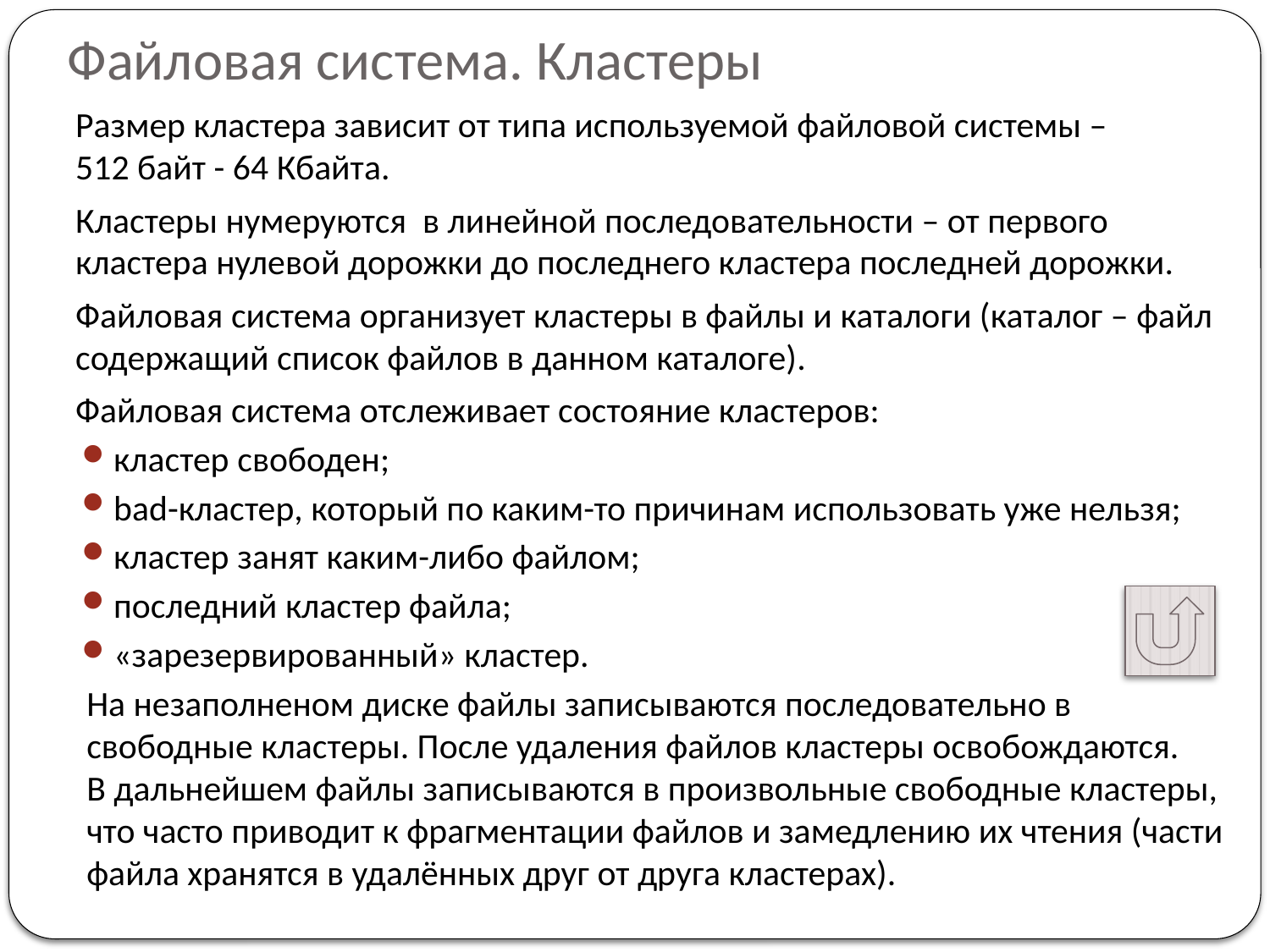

# Файловая система. Кластеры
	Размер кластера зависит от типа используемой файловой системы –
512 байт - 64 Кбайта.
	Кластеры нумеруются  в линейной последовательности – от первого кластера нулевой дорожки до последнего кластера последней дорожки.
	Файловая система организует кластеры в файлы и каталоги (каталог – файл содержащий список файлов в данном каталоге).
	Файловая система отслеживает состояние кластеров:
кластер свободен;
bad-кластер, который по каким-то причинам использовать уже нельзя;
кластер занят каким-либо файлом;
последний кластер файла;
«зарезервированный» кластер.
	На незаполненом диске файлы записываются последовательно в свободные кластеры. После удаления файлов кластеры освобождаются.
В дальнейшем файлы записываются в произвольные свободные кластеры, что часто приводит к фрагментации файлов и замедлению их чтения (части файла хранятся в удалённых друг от друга кластерах).